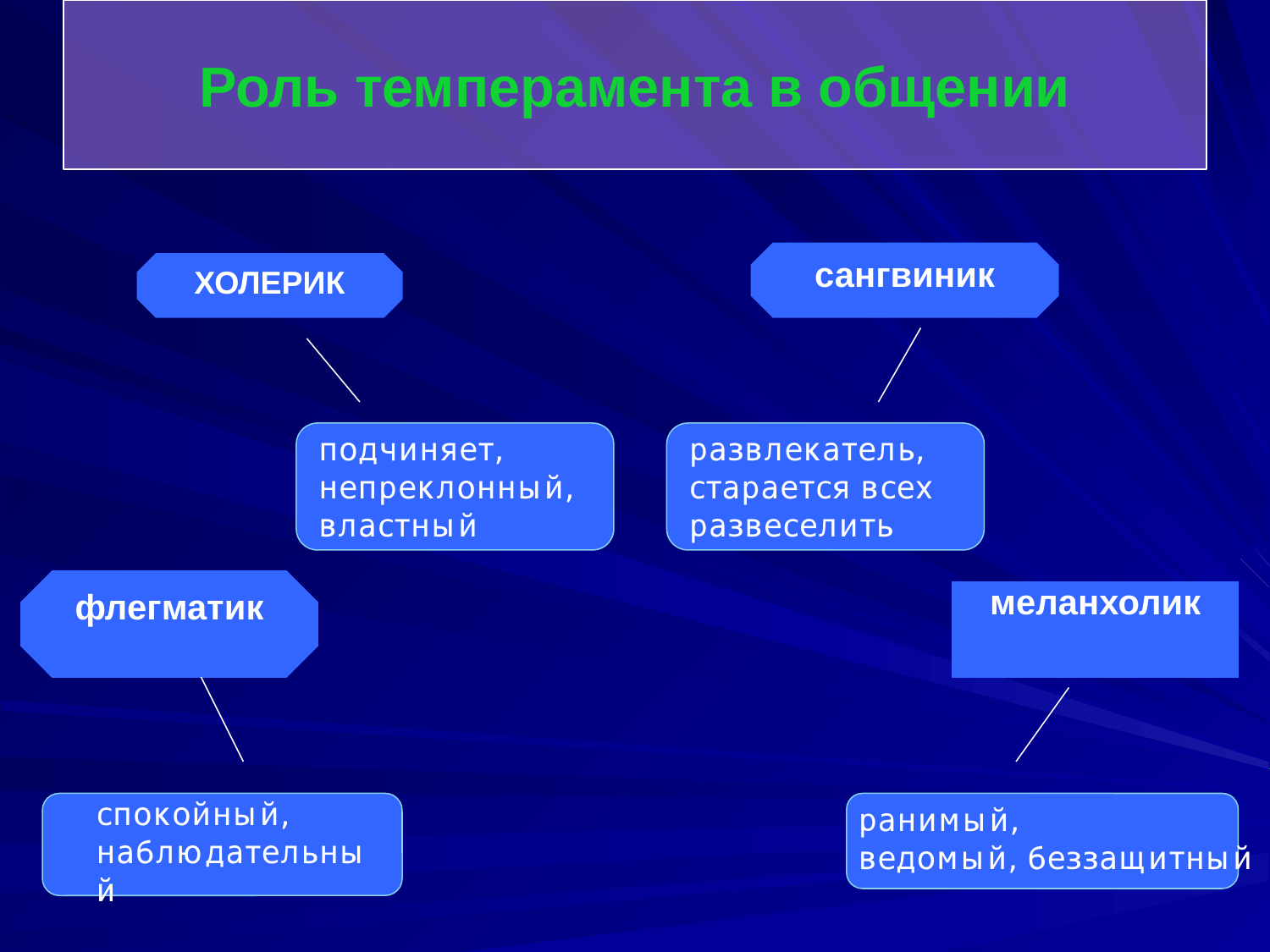

# Роль темперамента в общении
сангвиник
ХОЛЕРИК

подчиняет,
непреклонный, властный

развлекатель,
старается всех развеселить
флегматик
меланхолик
спокойный,
наблюдательный

ранимый,
ведомый, беззащитный